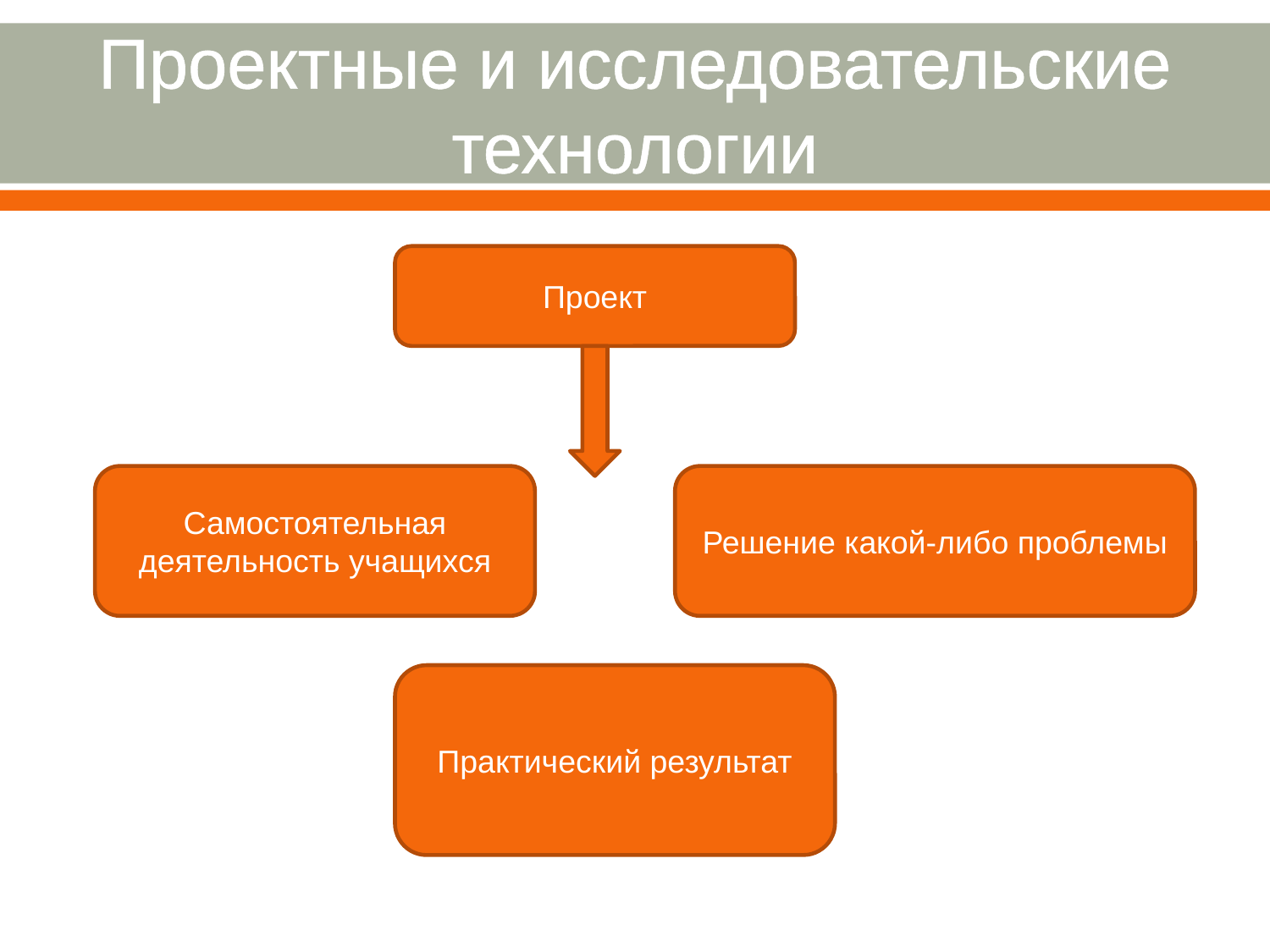

# Проектные и исследовательские технологии

Проект

Самостоятельная деятельность учащихся
Решение какой-либо проблемы
Практический результат